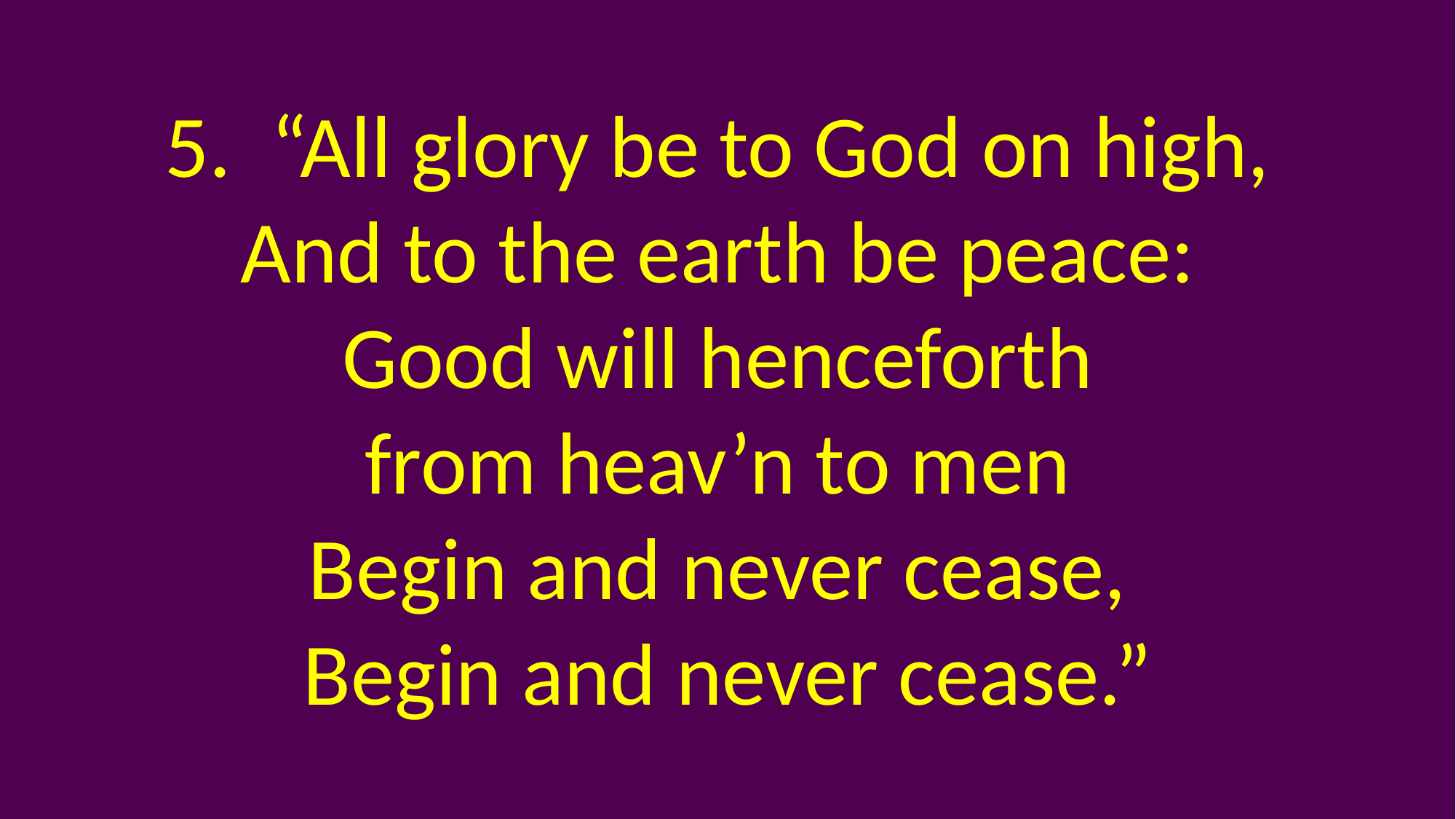

5.  “All glory be to God on high,
And to the earth be peace:
Good will henceforth
from heav’n to men
Begin and never cease,
Begin and never cease.”